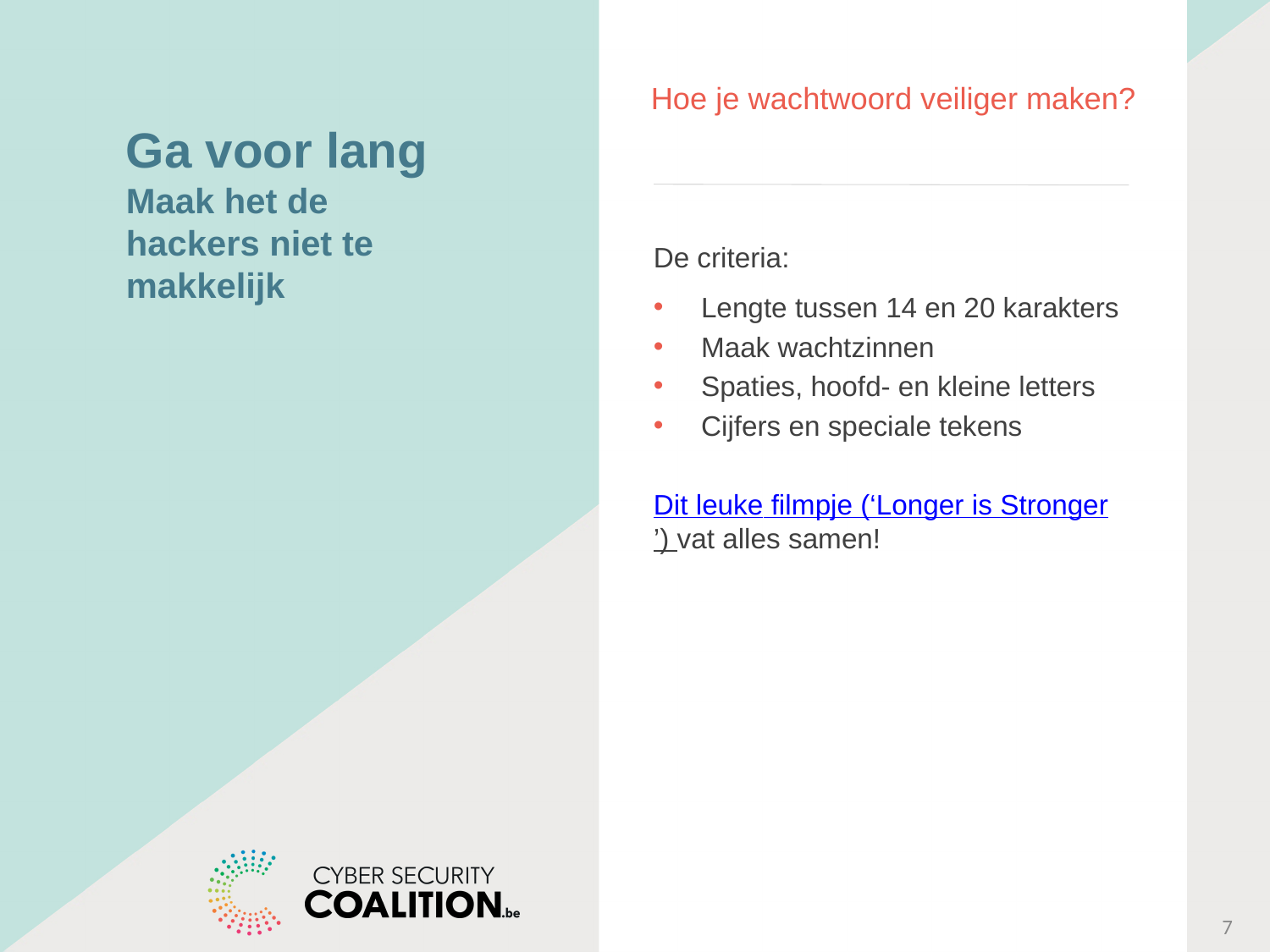

# Hoe je wachtwoord veiliger maken?
Ga voor lang Maak het de hackers niet te makkelijk
De criteria:
Lengte tussen 14 en 20 karakters
Maak wachtzinnen
Spaties, hoofd- en kleine letters
Cijfers en speciale tekens

Dit leuke filmpje (‘Longer is Stronger’) vat alles samen!
7